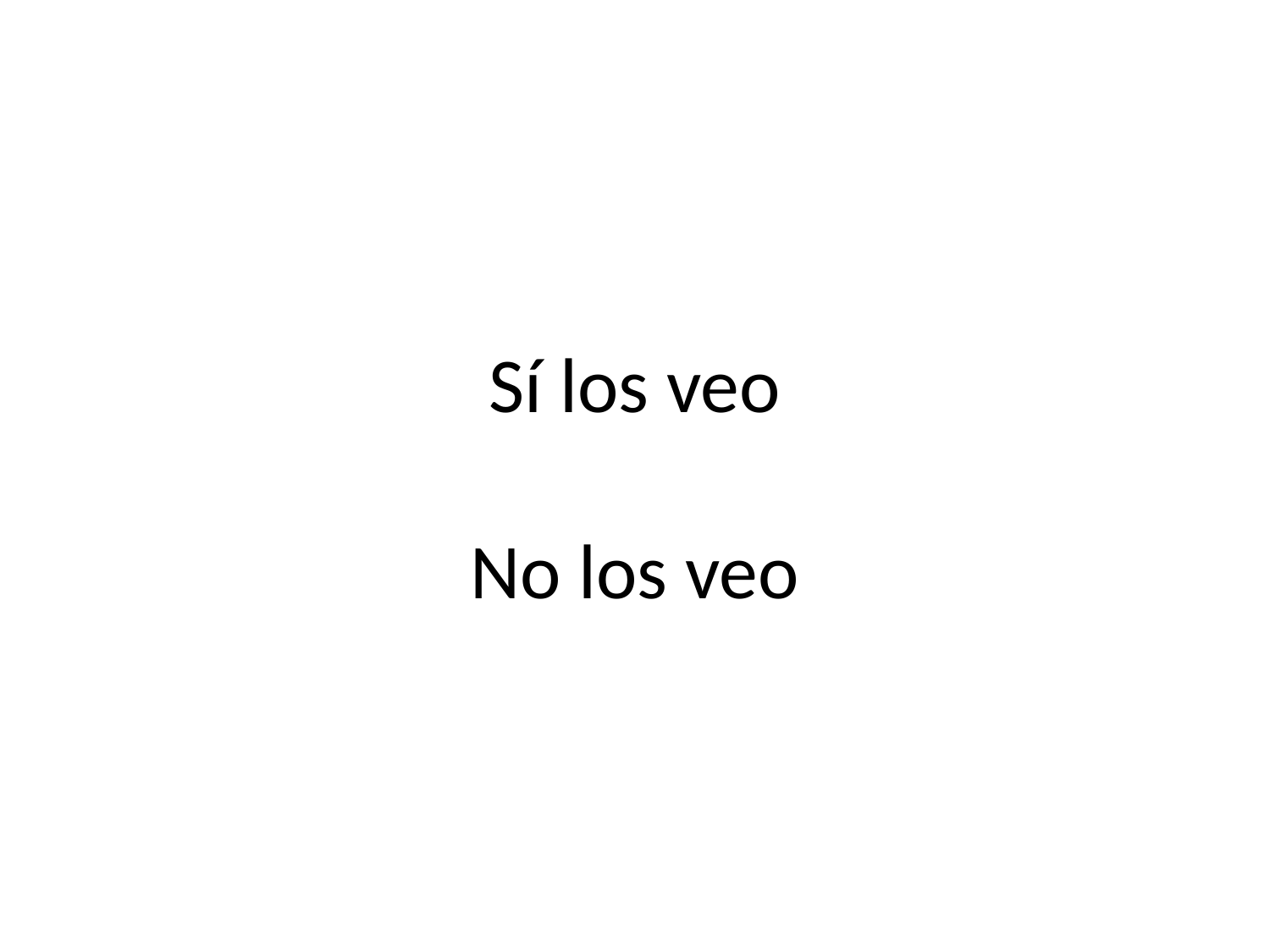

# Sí los veo No los veo